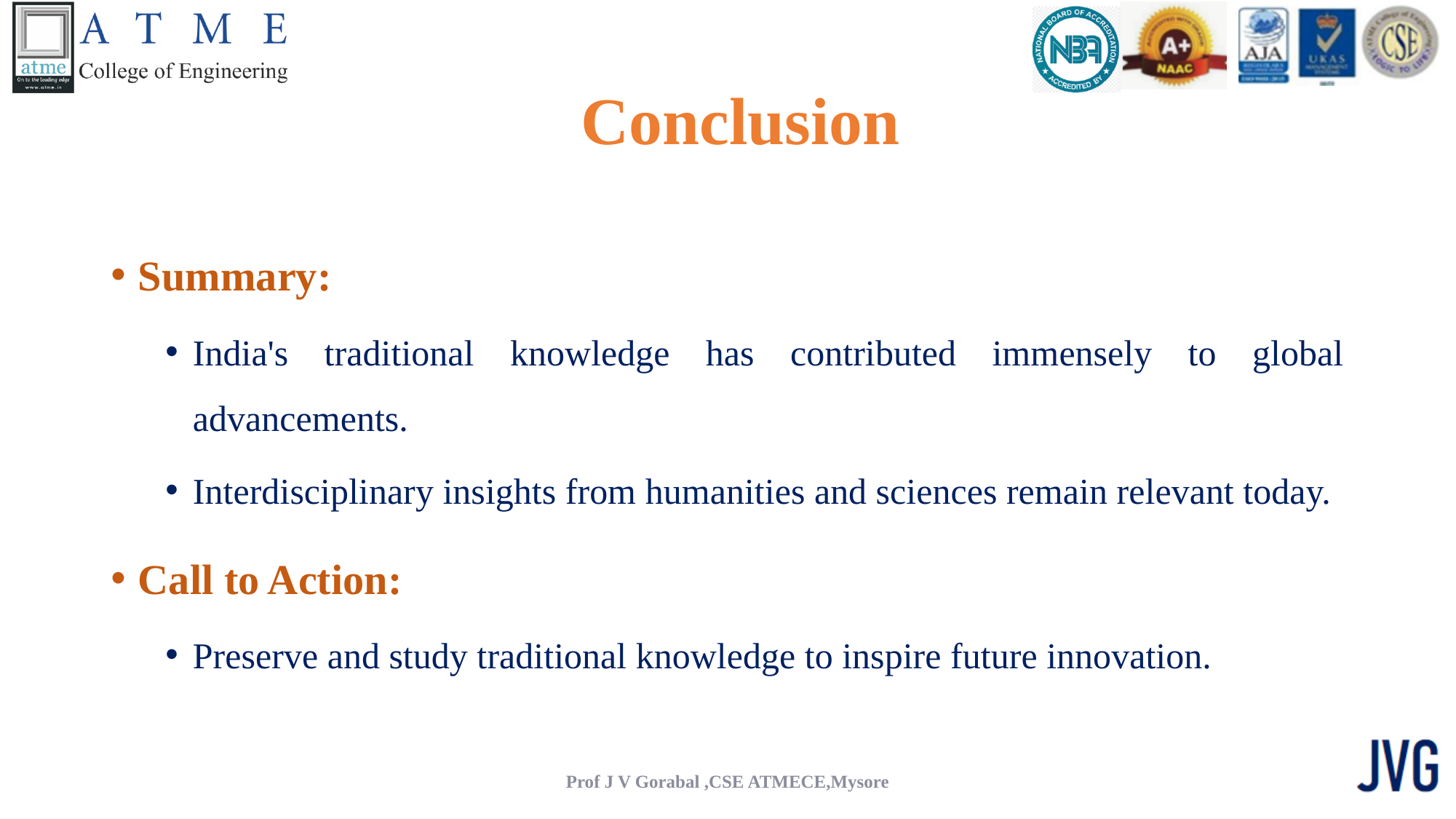

# Conclusion
Summary:
India's traditional knowledge has contributed immensely to global advancements.
Interdisciplinary insights from humanities and sciences remain relevant today.
Call to Action:
Preserve and study traditional knowledge to inspire future innovation.

Prof J V Gorabal ,CSE ATMECE,Mysore